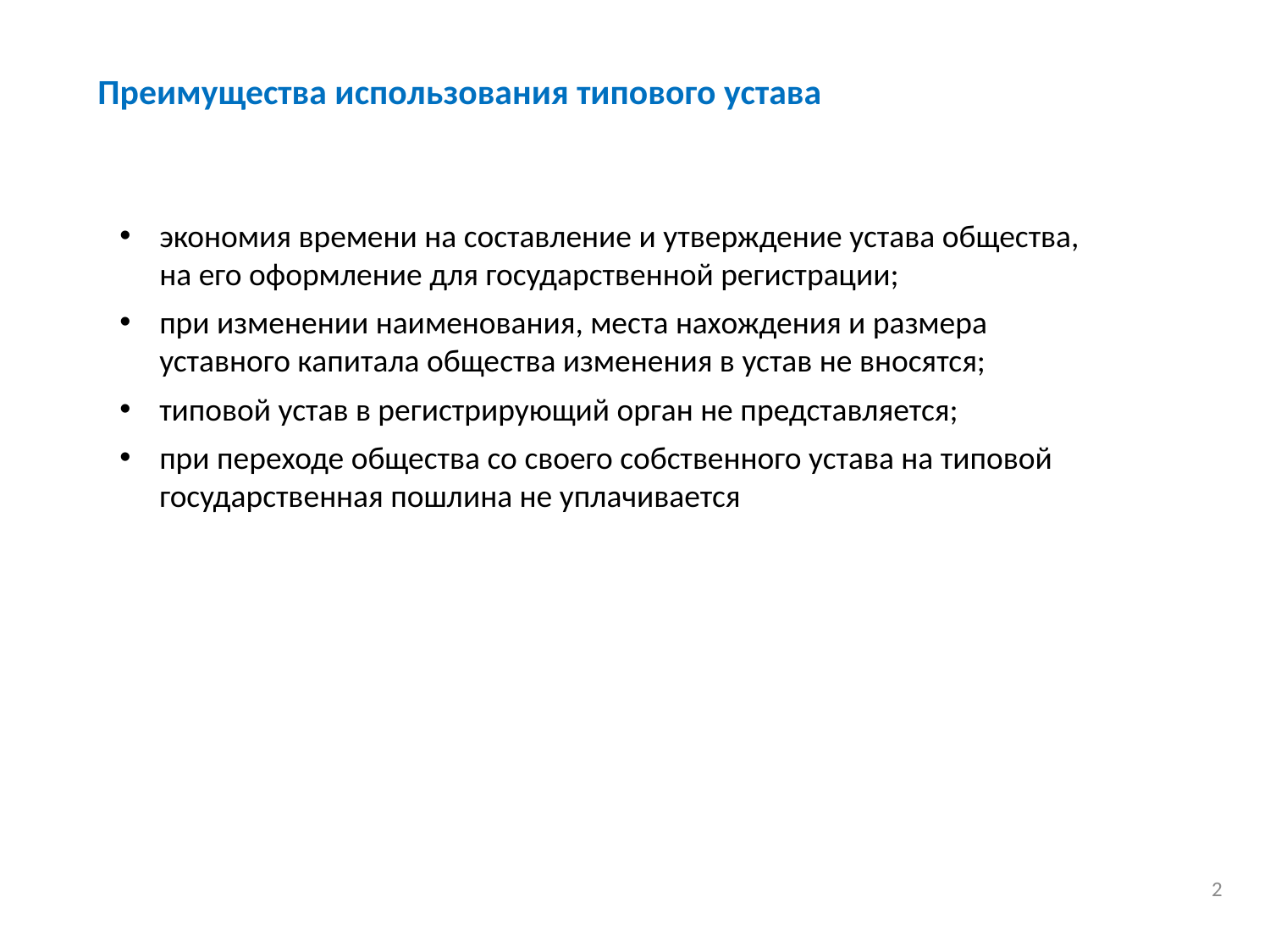

# Преимущества использования типового устава
экономия времени на составление и утверждение устава общества, на его оформление для государственной регистрации;
при изменении наименования, места нахождения и размера уставного капитала общества изменения в устав не вносятся;
типовой устав в регистрирующий орган не представляется;
при переходе общества со своего собственного устава на типовой государственная пошлина не уплачивается
2